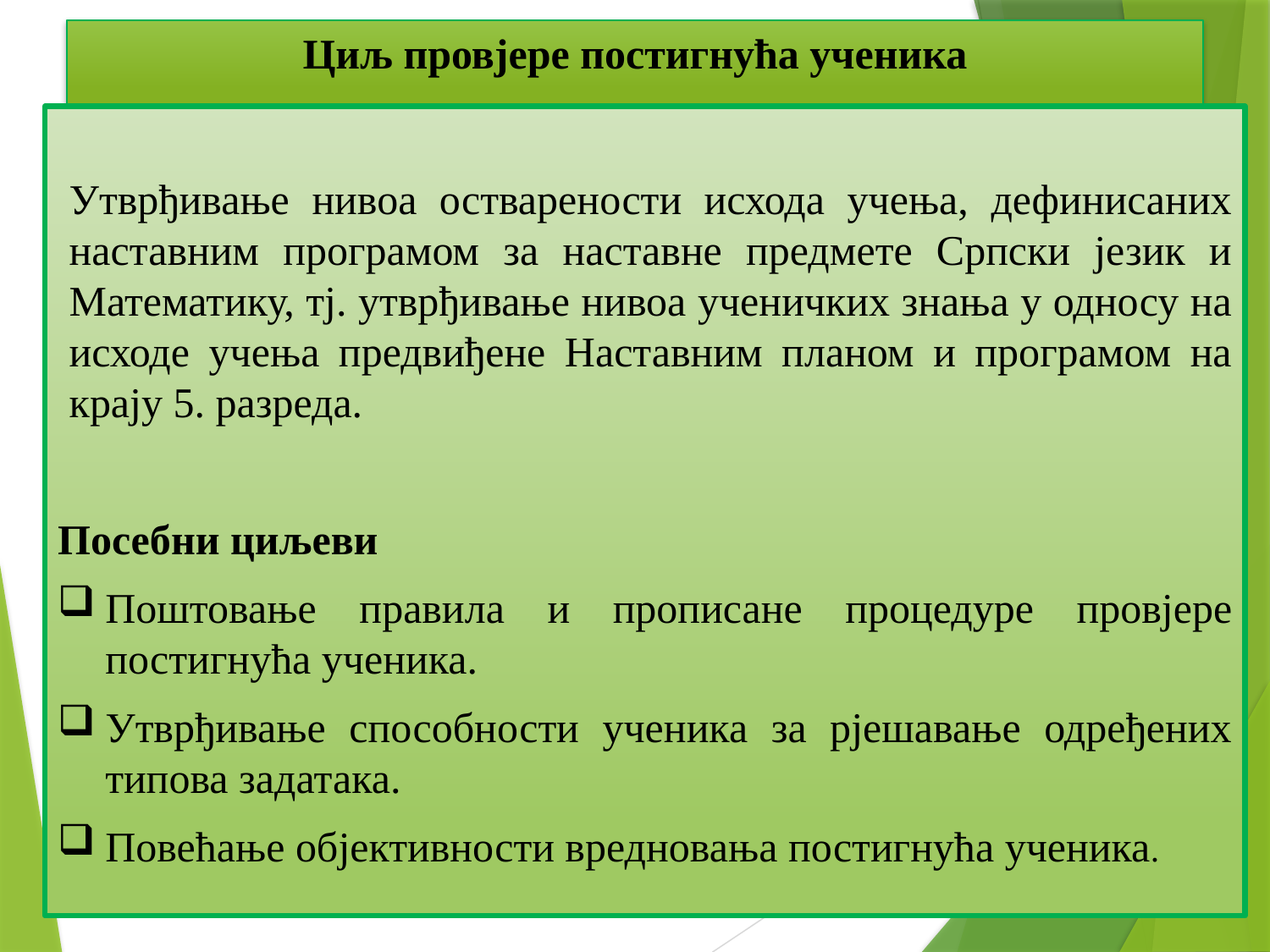

# Циљ провјере постигнућа ученика

Утврђивање нивоа остварености исхода учења, дефинисаних наставним програмом за наставне предмете Српски језик и Математику, тј. утврђивање нивоа ученичких знања у односу на исходе учења предвиђене Наставним планом и програмом на крају 5. разреда.

Посебни циљеви
Поштовање правила и прописане процедуре провјере постигнућа ученика.
Утврђивање способности ученика за рјешавање одређених типова задатака.
Повећање објективности вредновања постигнућа ученика.